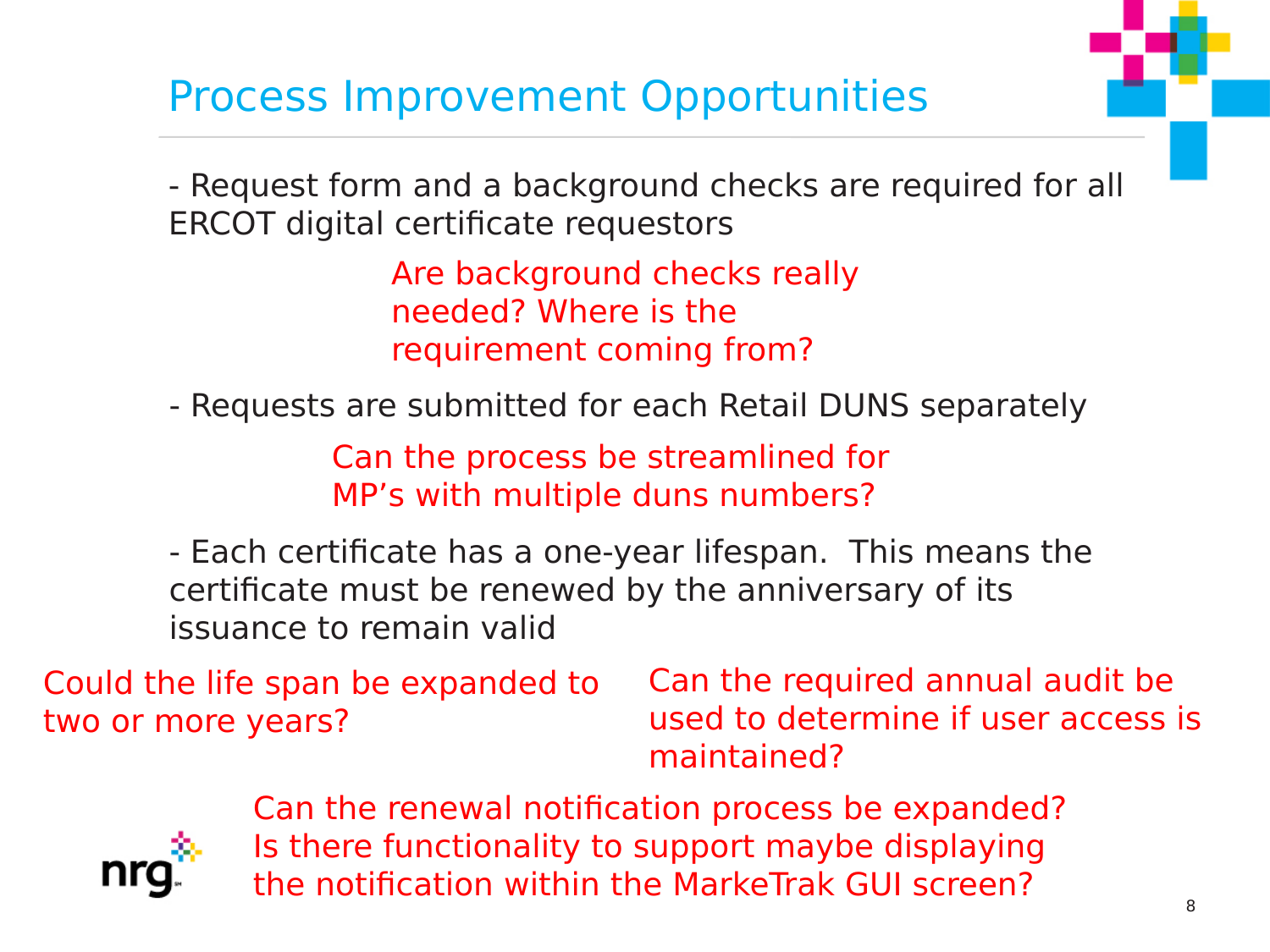

# Process Improvement Opportunities
- Request form and a background checks are required for all ERCOT digital certificate requestors
Are background checks really needed? Where is the requirement coming from?
- Requests are submitted for each Retail DUNS separately
Can the process be streamlined for MP’s with multiple duns numbers?
- Each certificate has a one-year lifespan.  This means the certificate must be renewed by the anniversary of its issuance to remain valid
Can the required annual audit be used to determine if user access is maintained?
Could the life span be expanded to two or more years?
Can the renewal notification process be expanded? Is there functionality to support maybe displaying the notification within the MarkeTrak GUI screen?